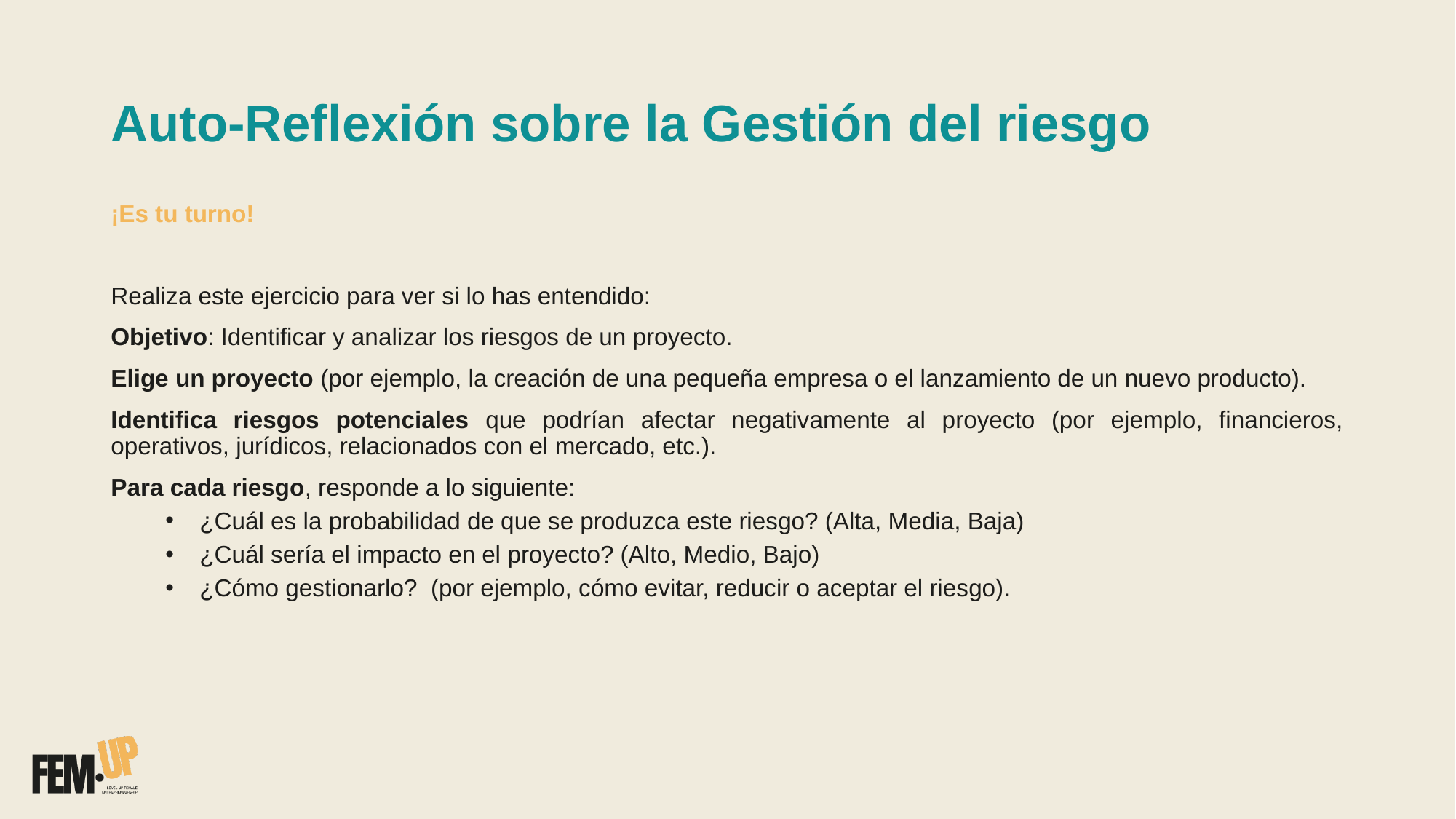

# Auto-Reflexión sobre la Gestión del riesgo
¡Es tu turno!

Realiza este ejercicio para ver si lo has entendido:
Objetivo: Identificar y analizar los riesgos de un proyecto.
Elige un proyecto (por ejemplo, la creación de una pequeña empresa o el lanzamiento de un nuevo producto).
Identifica riesgos potenciales que podrían afectar negativamente al proyecto (por ejemplo, financieros, operativos, jurídicos, relacionados con el mercado, etc.).
Para cada riesgo, responde a lo siguiente:
¿Cuál es la probabilidad de que se produzca este riesgo? (Alta, Media, Baja)
¿Cuál sería el impacto en el proyecto? (Alto, Medio, Bajo)
¿Cómo gestionarlo?  (por ejemplo, cómo evitar, reducir o aceptar el riesgo).